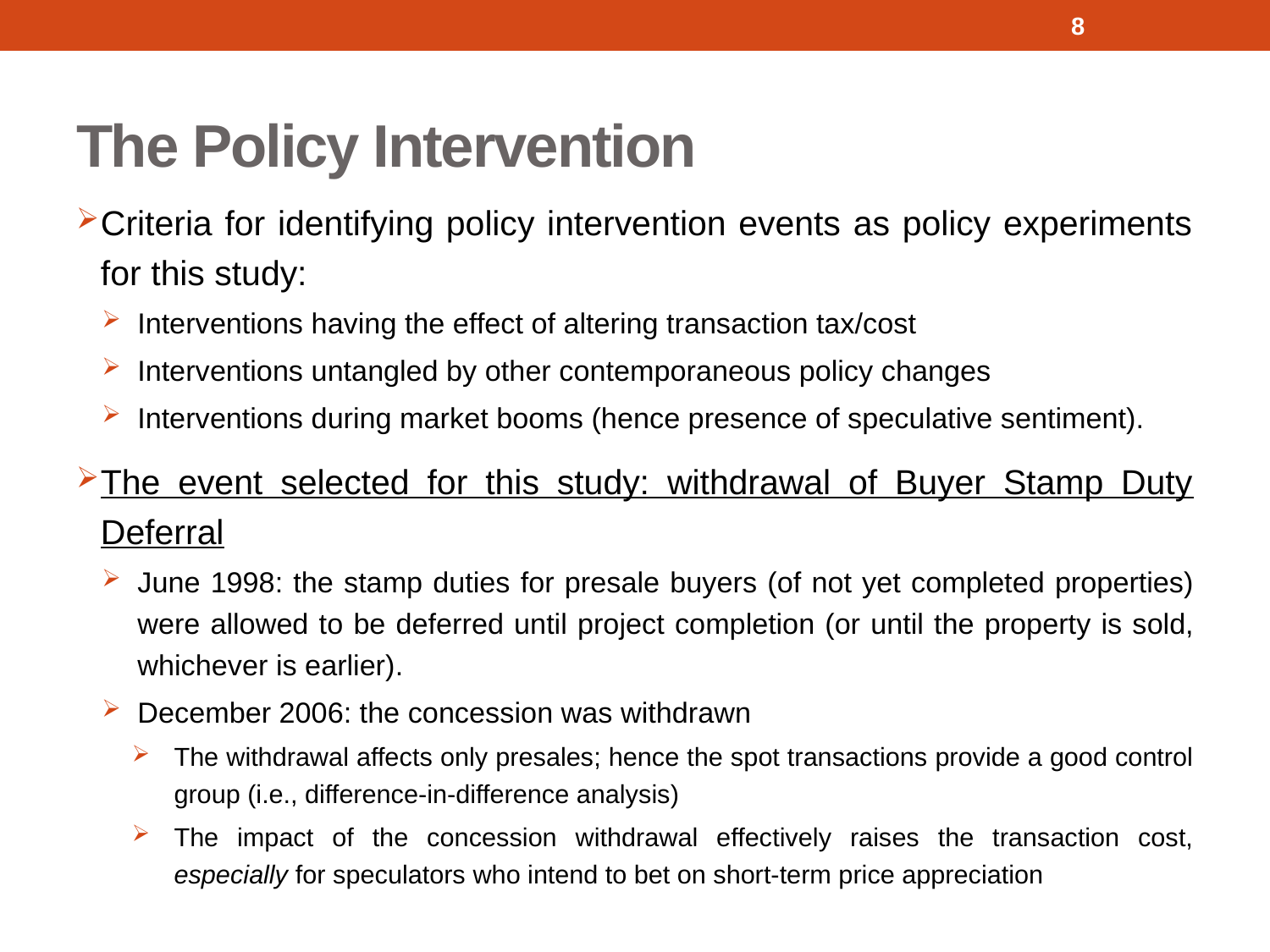

8
# The Policy Intervention
Criteria for identifying policy intervention events as policy experiments for this study:
Interventions having the effect of altering transaction tax/cost
Interventions untangled by other contemporaneous policy changes
Interventions during market booms (hence presence of speculative sentiment).
The event selected for this study: withdrawal of Buyer Stamp Duty Deferral
June 1998: the stamp duties for presale buyers (of not yet completed properties) were allowed to be deferred until project completion (or until the property is sold, whichever is earlier).
December 2006: the concession was withdrawn
The withdrawal affects only presales; hence the spot transactions provide a good control group (i.e., difference-in-difference analysis)
The impact of the concession withdrawal effectively raises the transaction cost, especially for speculators who intend to bet on short-term price appreciation